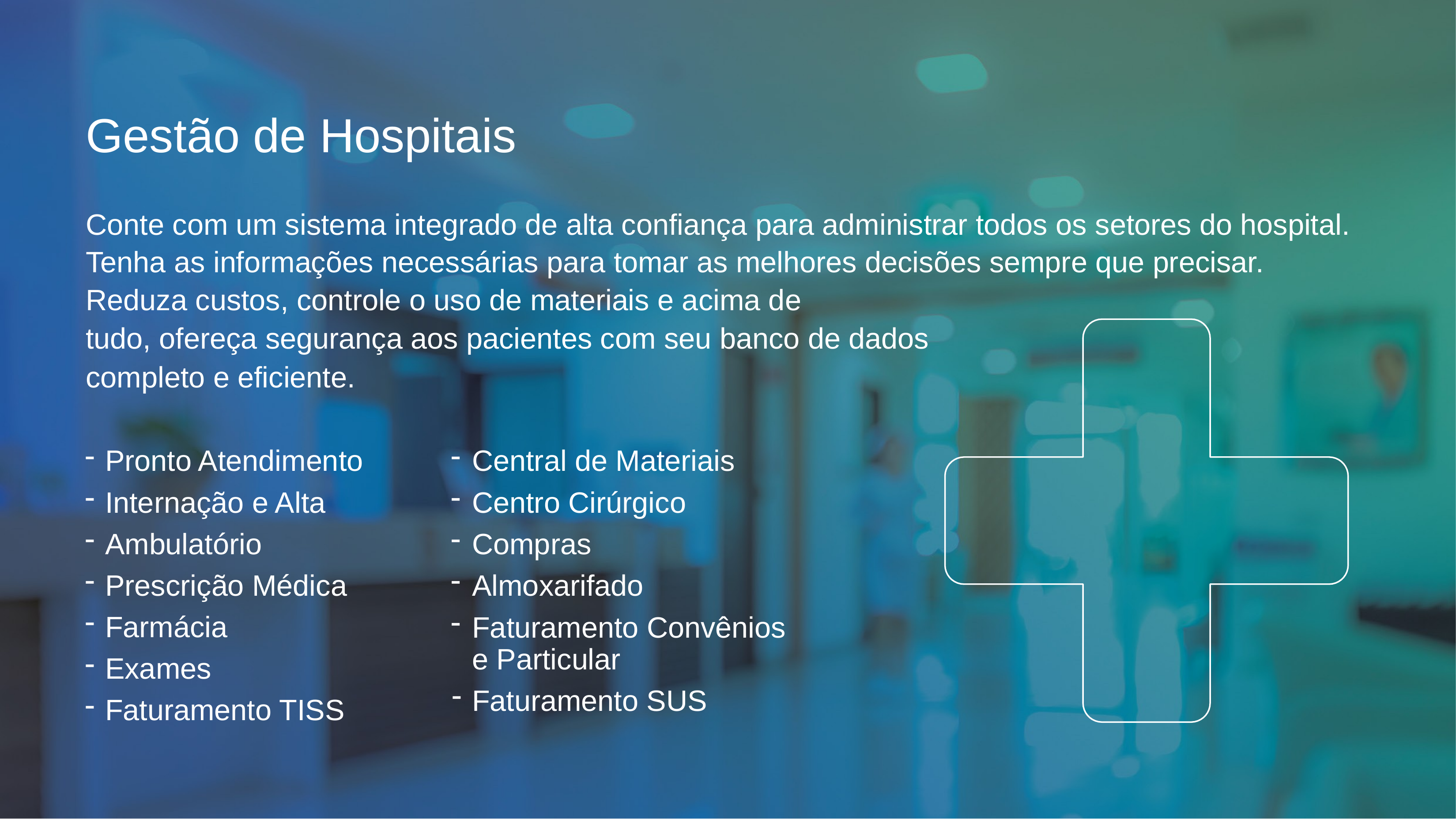

# Gestão de Hospitais
Conte com um sistema integrado de alta confiança para administrar todos os setores do hospital. Tenha as informações necessárias para tomar as melhores decisões sempre que precisar. Reduza custos, controle o uso de materiais e acima de
tudo, ofereça segurança aos pacientes com seu banco de dados
completo e eficiente.

Pronto Atendimento
Internação e Alta
Ambulatório
Prescrição Médica
Farmácia
Exames
Faturamento TISS
Central de Materiais
Centro Cirúrgico
Compras
Almoxarifado
Faturamento Convênios  e Particular
Faturamento SUS